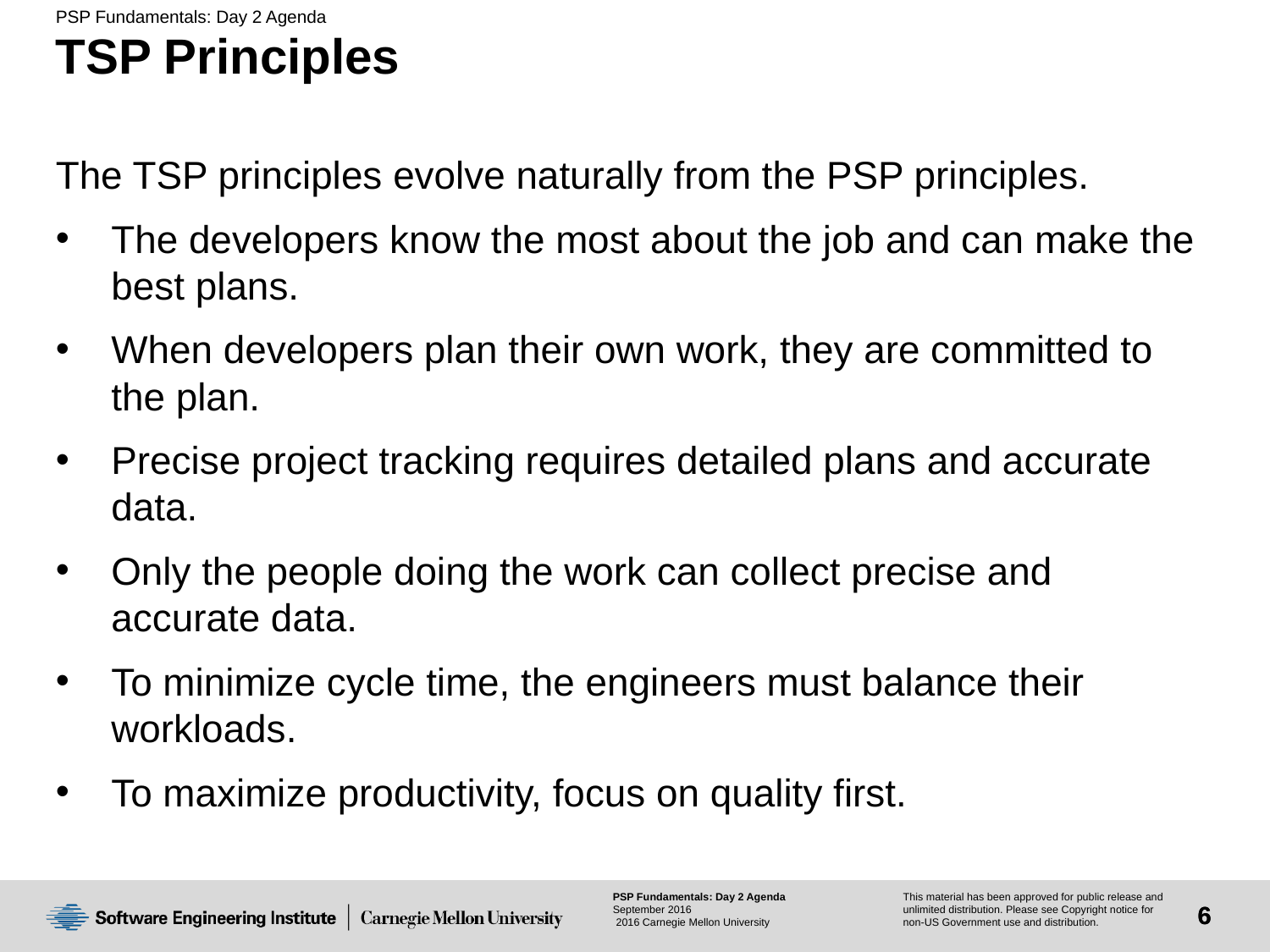

# TSP Principles
The TSP principles evolve naturally from the PSP principles.
The developers know the most about the job and can make the best plans.
When developers plan their own work, they are committed to the plan.
Precise project tracking requires detailed plans and accurate data.
Only the people doing the work can collect precise and accurate data.
To minimize cycle time, the engineers must balance their workloads.
To maximize productivity, focus on quality first.